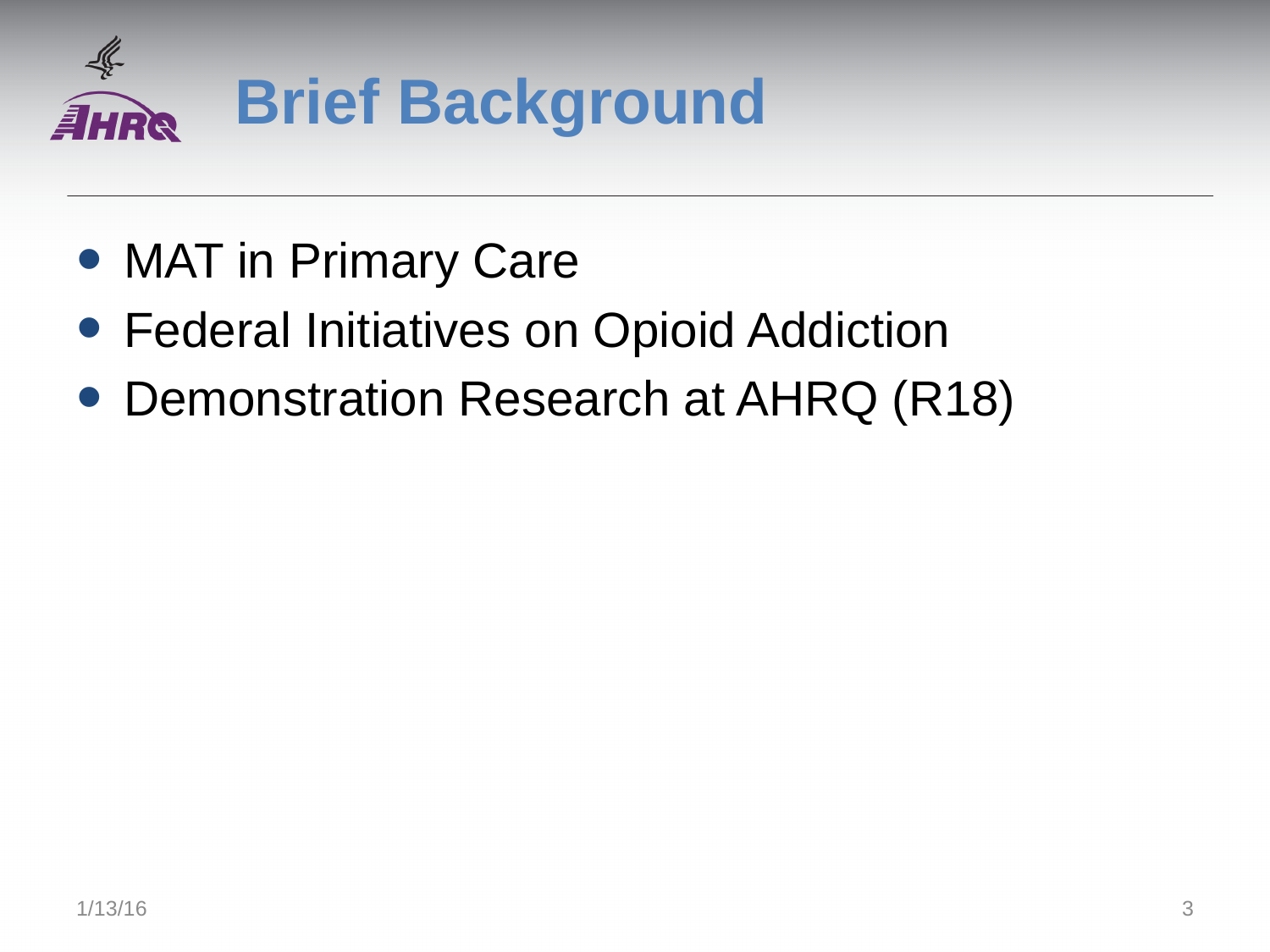

# Brief Background
MAT in Primary Care
Federal Initiatives on Opioid Addiction
Demonstration Research at AHRQ (R18)
1/13/16
3